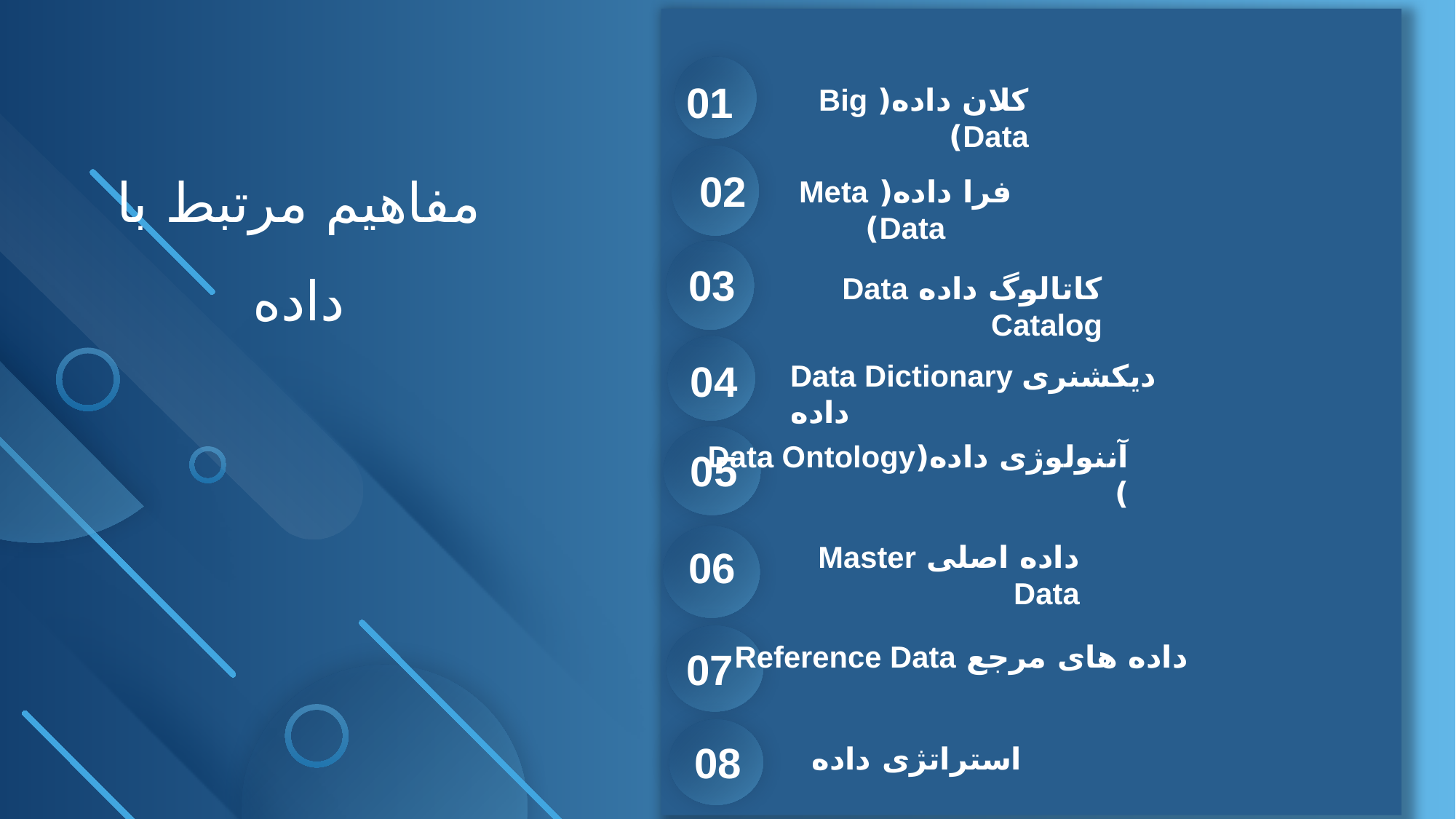

01
کلان داده( Big Data)

02
فرا داده( Meta Data)
مفاهیم مرتبط با داده

03
کاتالوگ داده Data Catalog

04
Data Dictionary دیکشنری داده

آننولوژی داده(Data Ontology )

05

داده اصلی Master Data
06

داده های مرجع Reference Data
07

08
استراتژی داده